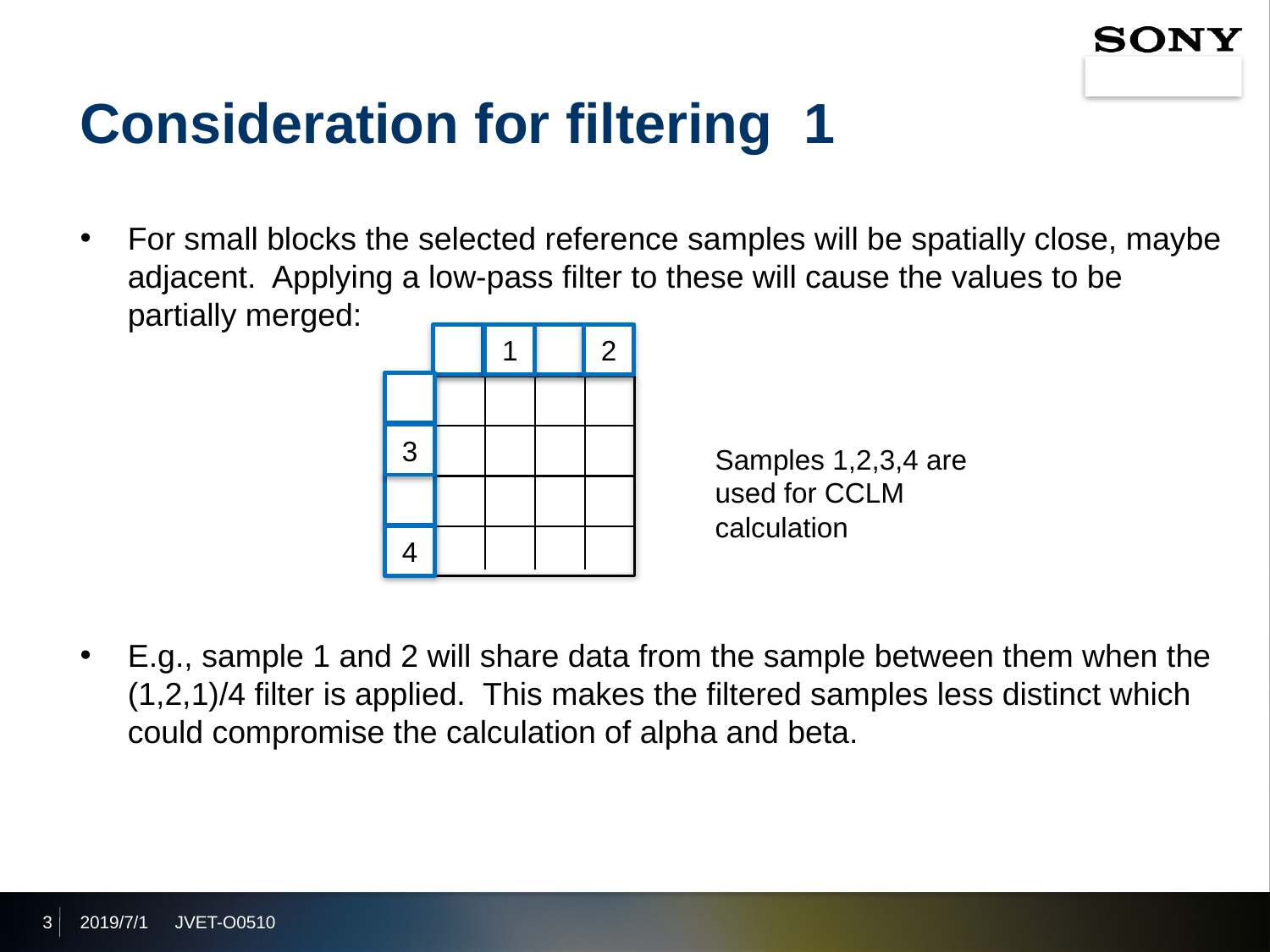

# Consideration for filtering  1

For small blocks the selected reference samples will be spatially close, maybe adjacent.  Applying a low-pass filter to these will cause the values to be partially merged:

E.g., sample 1 and 2 will share data from the sample between them when the (1,2,1)/4 filter is applied.  This makes the filtered samples less distinct which could compromise the calculation of alpha and beta.

2

1

3
Samples 1,2,3,4 are used for CCLM calculation

4
3
2019/7/1
JVET-O0510